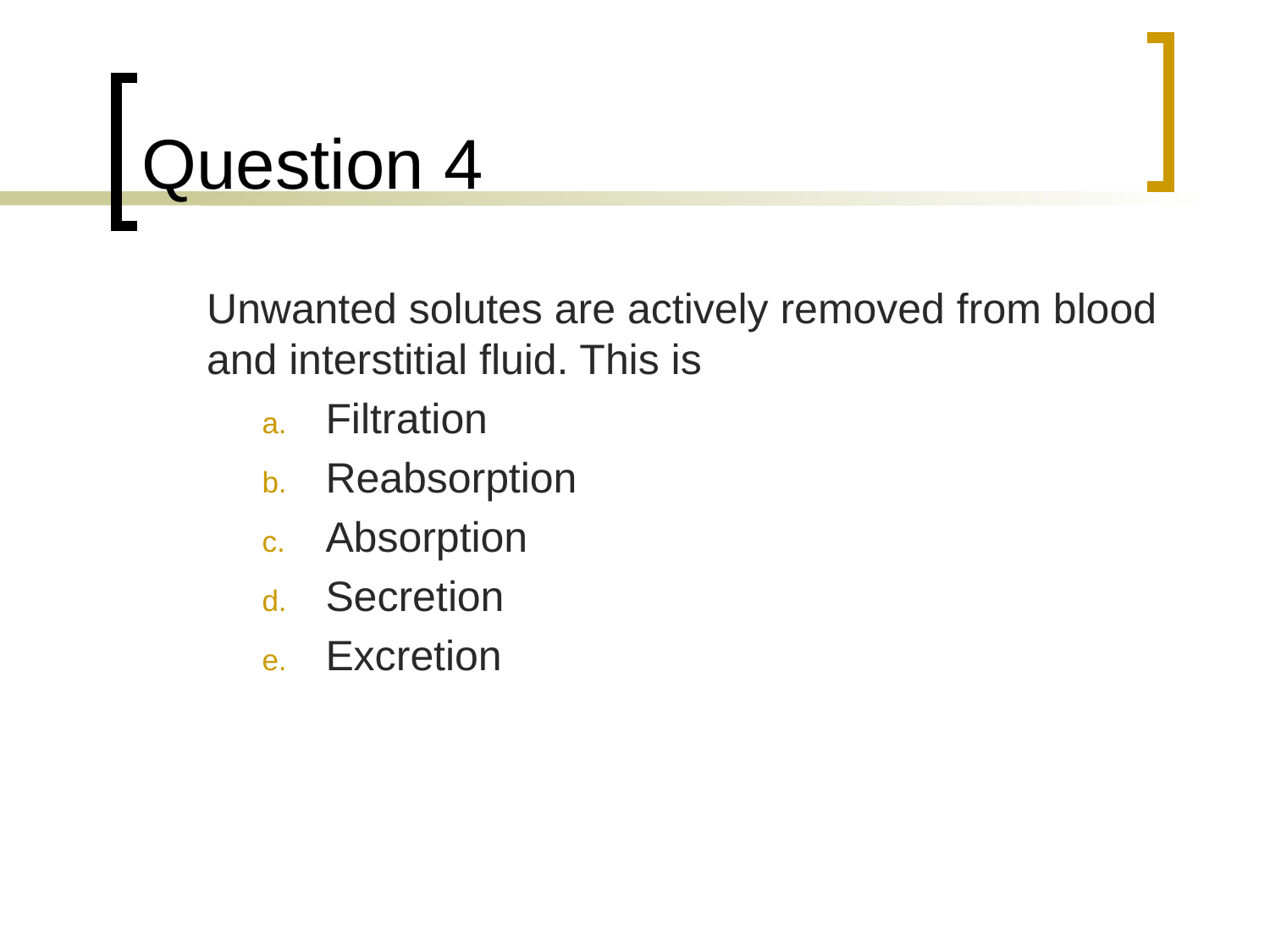

# Question 4
	Unwanted solutes are actively removed from blood and interstitial fluid. This is
Filtration
Reabsorption
Absorption
Secretion
Excretion